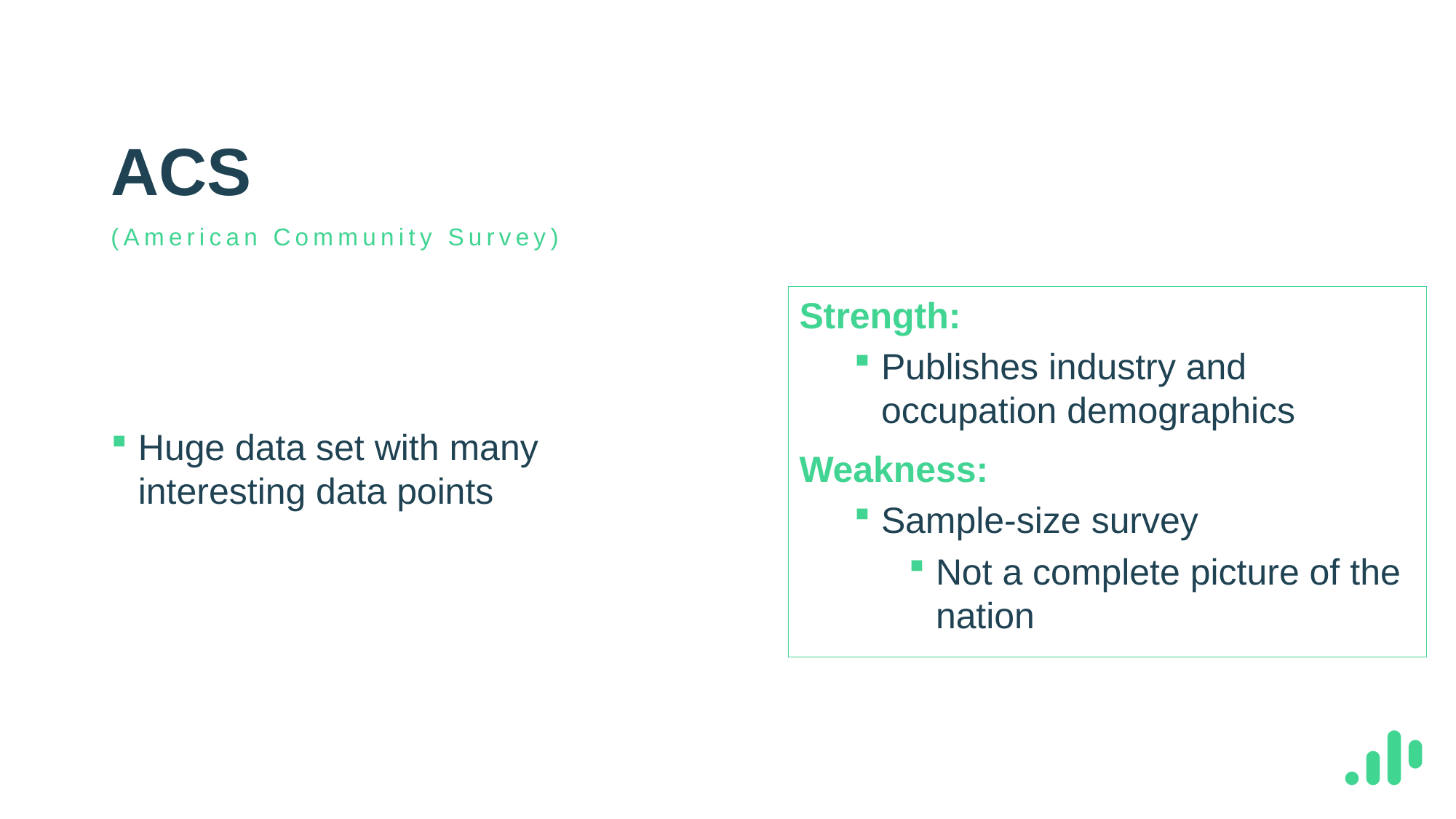

# ACS
(American Community Survey)
Strength:
Publishes industry and occupation demographics
Weakness:
Sample-size survey
Not a complete picture of the nation
Huge data set with many interesting data points